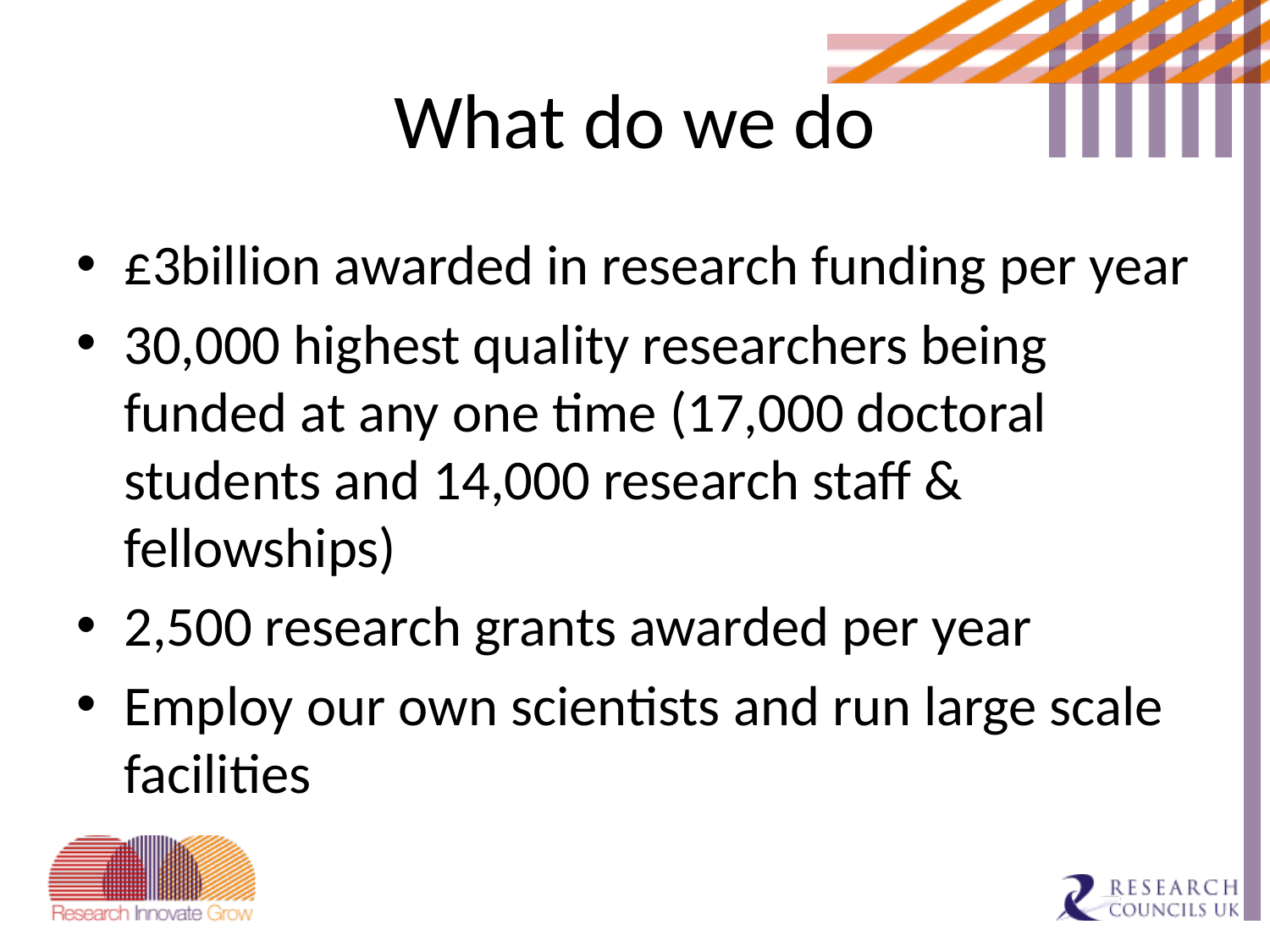

# What do we do
£3billion awarded in research funding per year
30,000 highest quality researchers being funded at any one time (17,000 doctoral students and 14,000 research staff & fellowships)
2,500 research grants awarded per year
Employ our own scientists and run large scale facilities